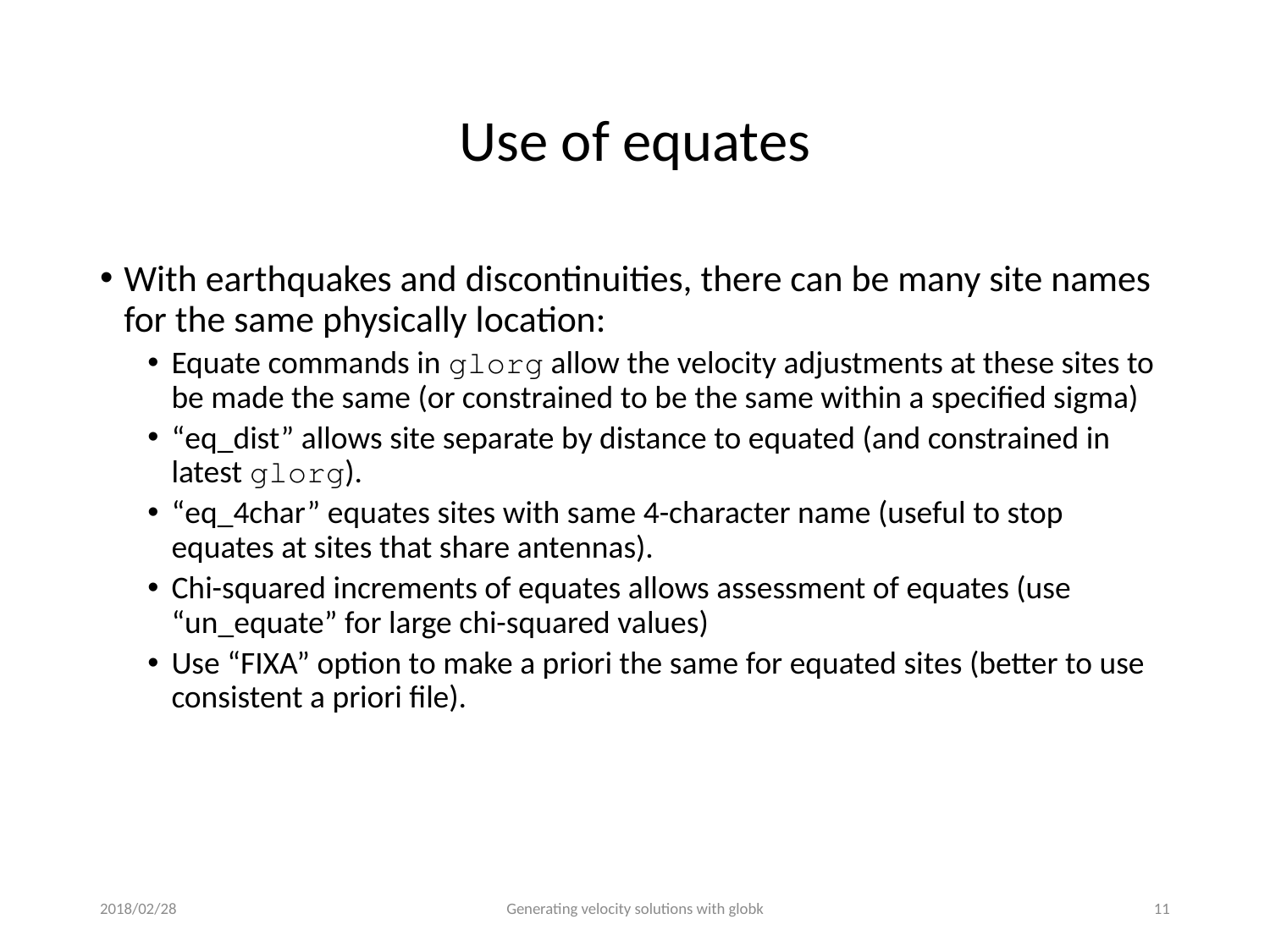

# Use of equates
With earthquakes and discontinuities, there can be many site names for the same physically location:
Equate commands in glorg allow the velocity adjustments at these sites to be made the same (or constrained to be the same within a specified sigma)
“eq_dist” allows site separate by distance to equated (and constrained in latest glorg).
“eq_4char” equates sites with same 4-character name (useful to stop equates at sites that share antennas).
Chi-squared increments of equates allows assessment of equates (use “un_equate” for large chi-squared values)
Use “FIXA” option to make a priori the same for equated sites (better to use consistent a priori file).
2018/02/28
Generating velocity solutions with globk
11